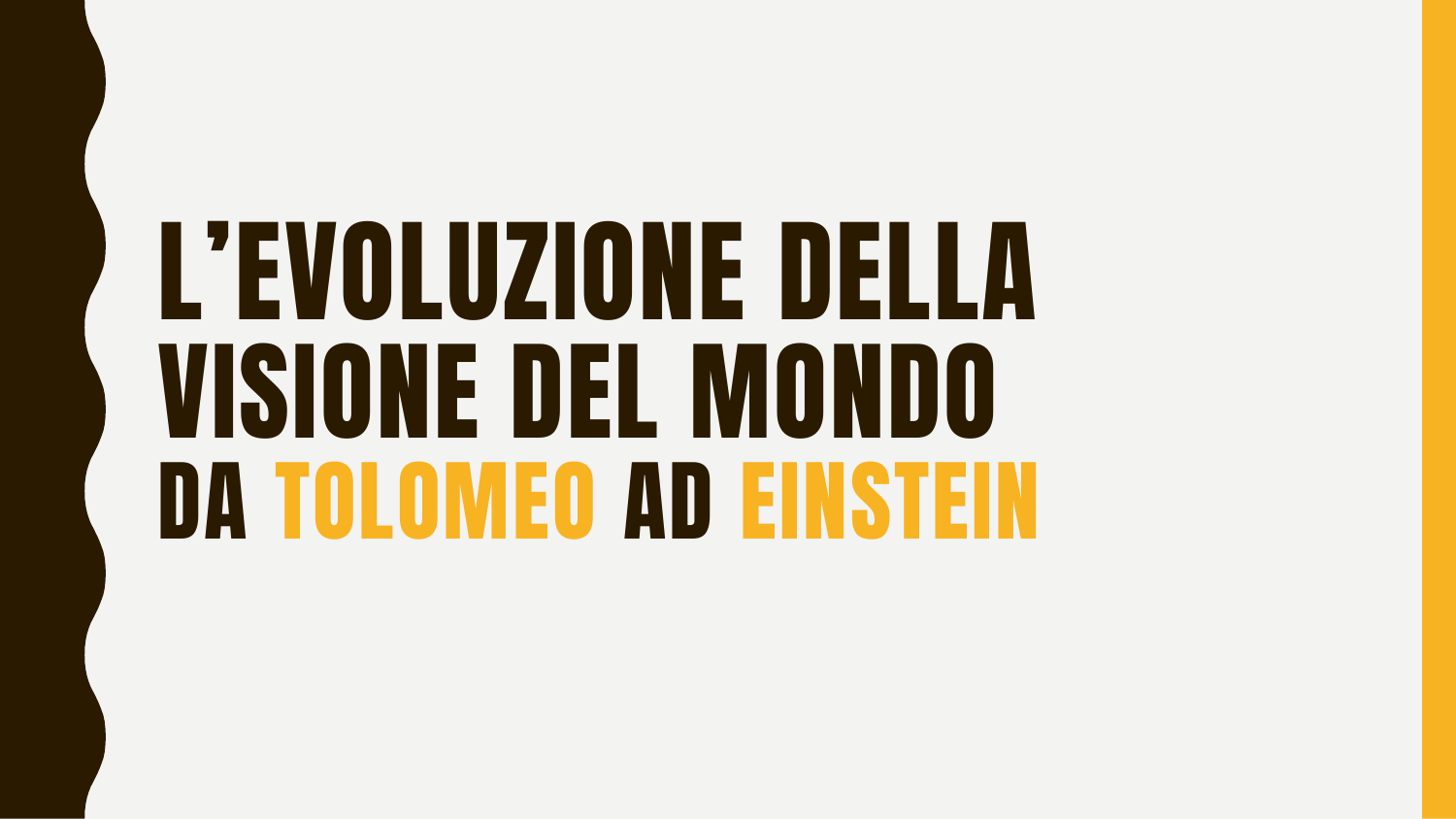

# L’EVOLUZIONE DELLA VISIONE DEL MONDO DA TOLOMEO AD EINSTEIN